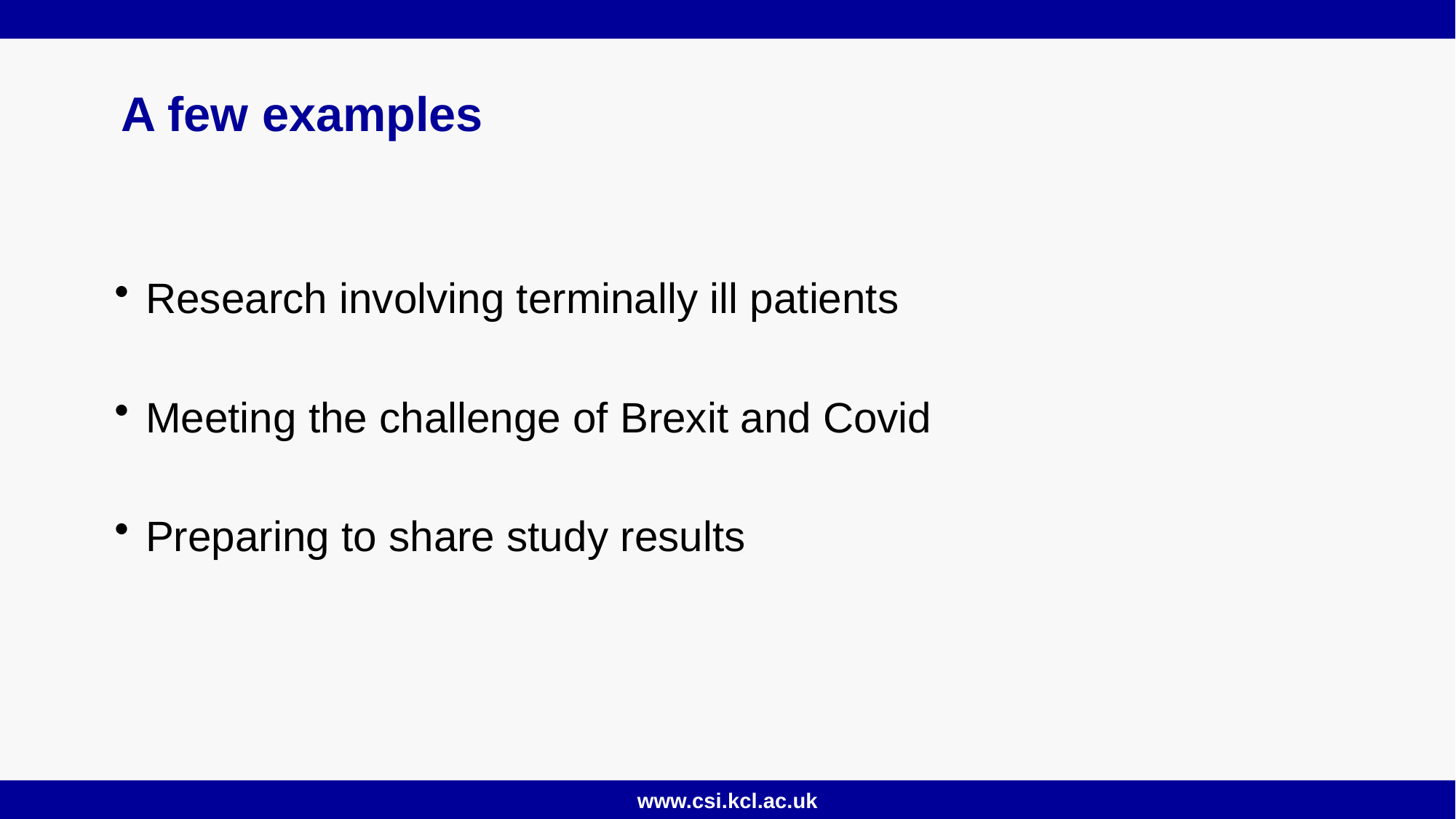

# A few examples

Research involving terminally ill patients

Meeting the challenge of Brexit and Covid

Preparing to share study results